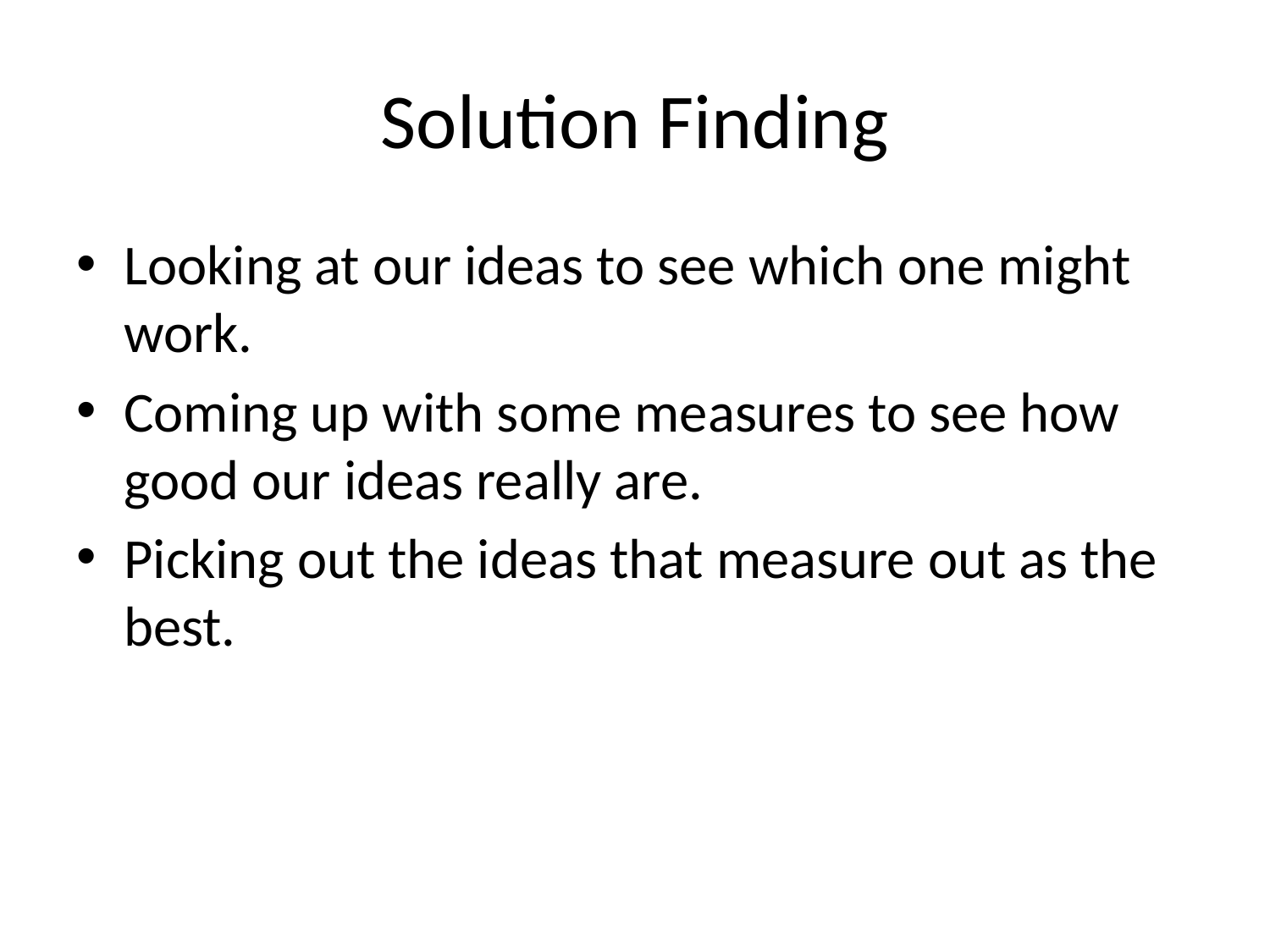

# Solution Finding
Looking at our ideas to see which one might work.
Coming up with some measures to see how good our ideas really are.
Picking out the ideas that measure out as the best.